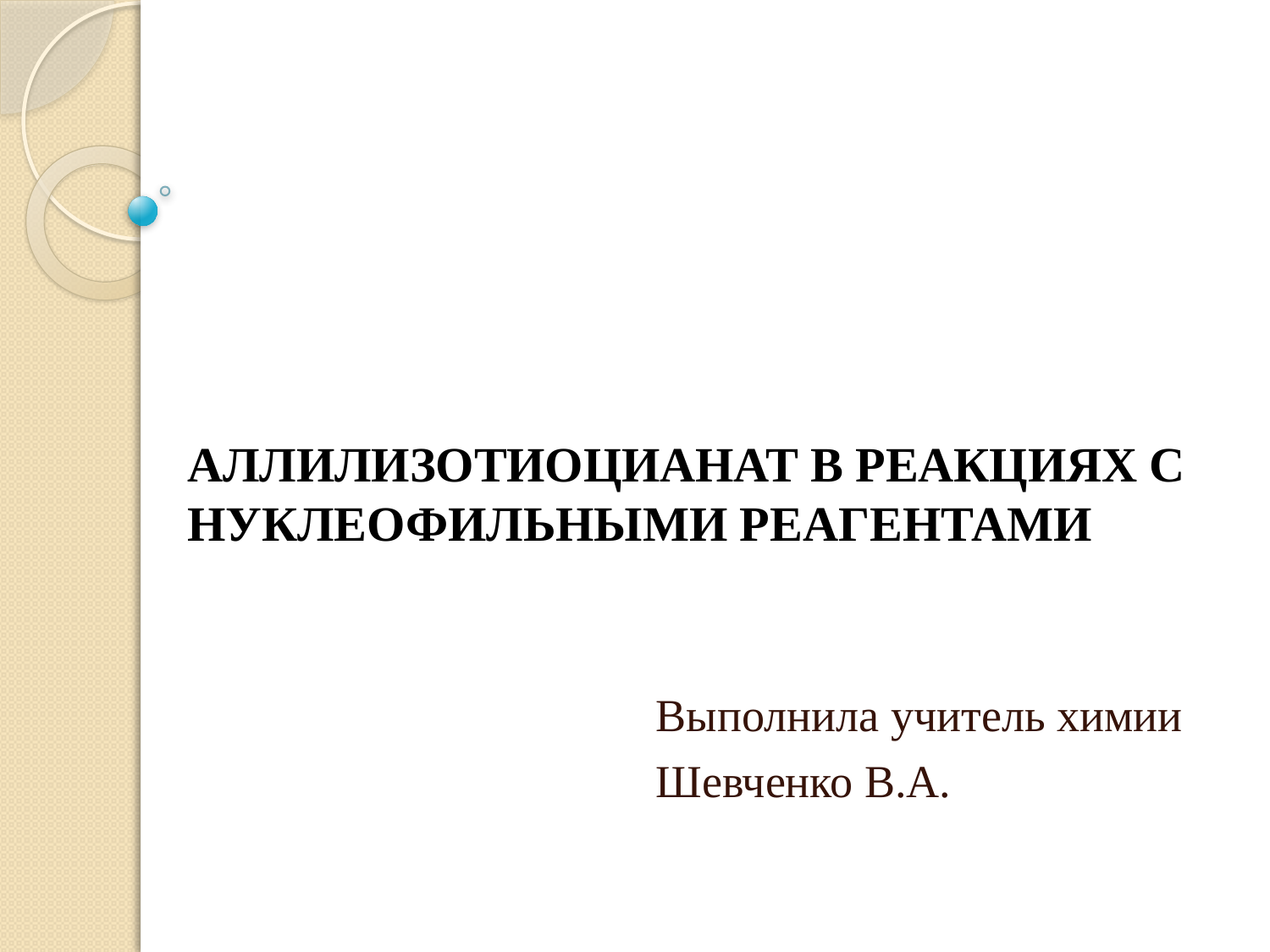

#
АЛЛИЛИЗОТИОЦИАНАТ В РЕАКЦИЯХ С НУКЛЕОФИЛЬНЫМИ РЕАГЕНТАМИ
Выполнила учитель химии
Шевченко В.А.